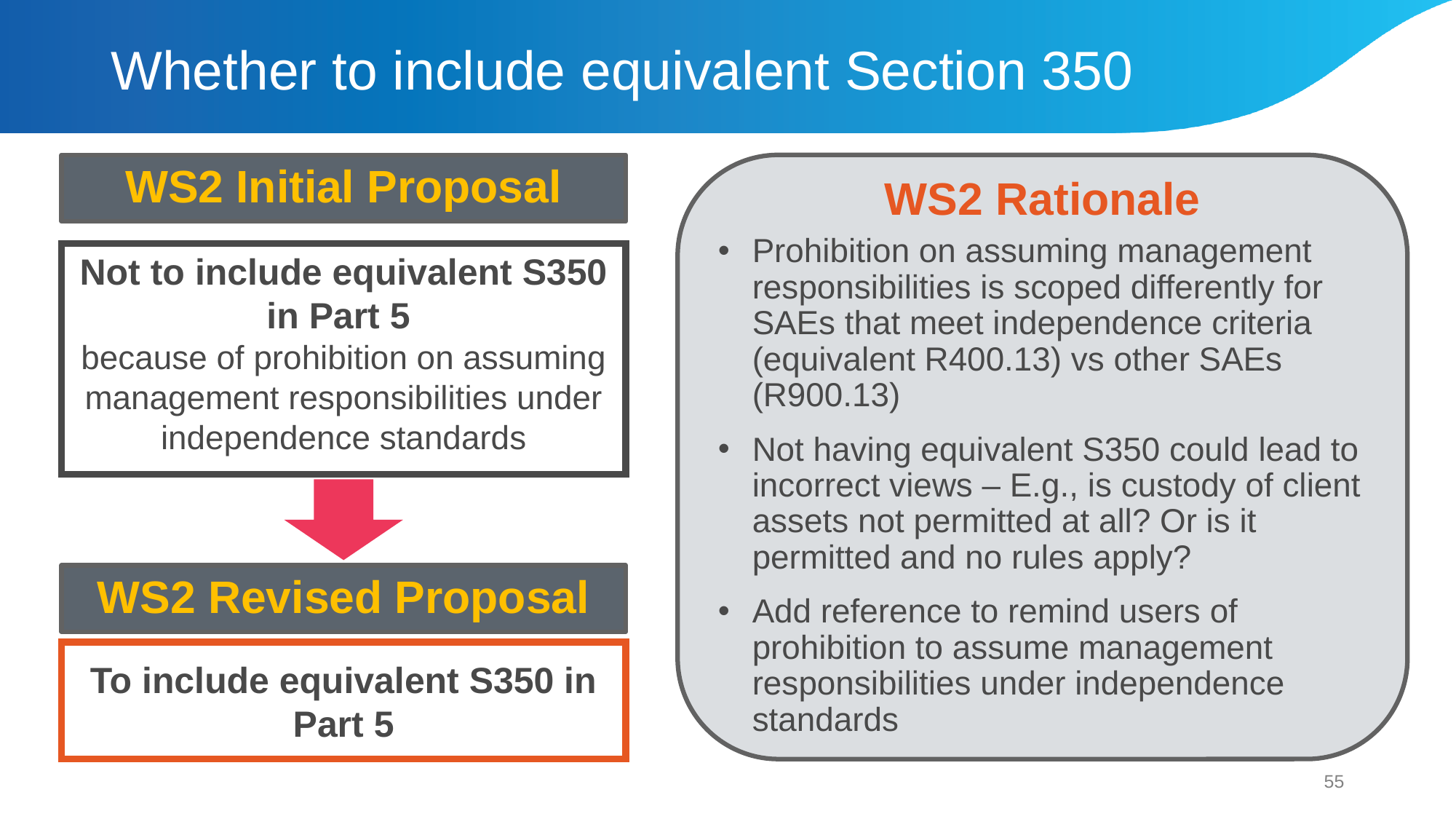

# Whether to include equivalent Section 350
WS2 Initial Proposal
WS2 Rationale
Prohibition on assuming management responsibilities is scoped differently for SAEs that meet independence criteria (equivalent R400.13) vs other SAEs (R900.13)
Not having equivalent S350 could lead to incorrect views – E.g., is custody of client assets not permitted at all? Or is it permitted and no rules apply?
Add reference to remind users of prohibition to assume management responsibilities under independence standards
Not to include equivalent S350 in Part 5
because of prohibition on assuming management responsibilities under independence standards

WS2 Revised Proposal
To include equivalent S350 in Part 5
55